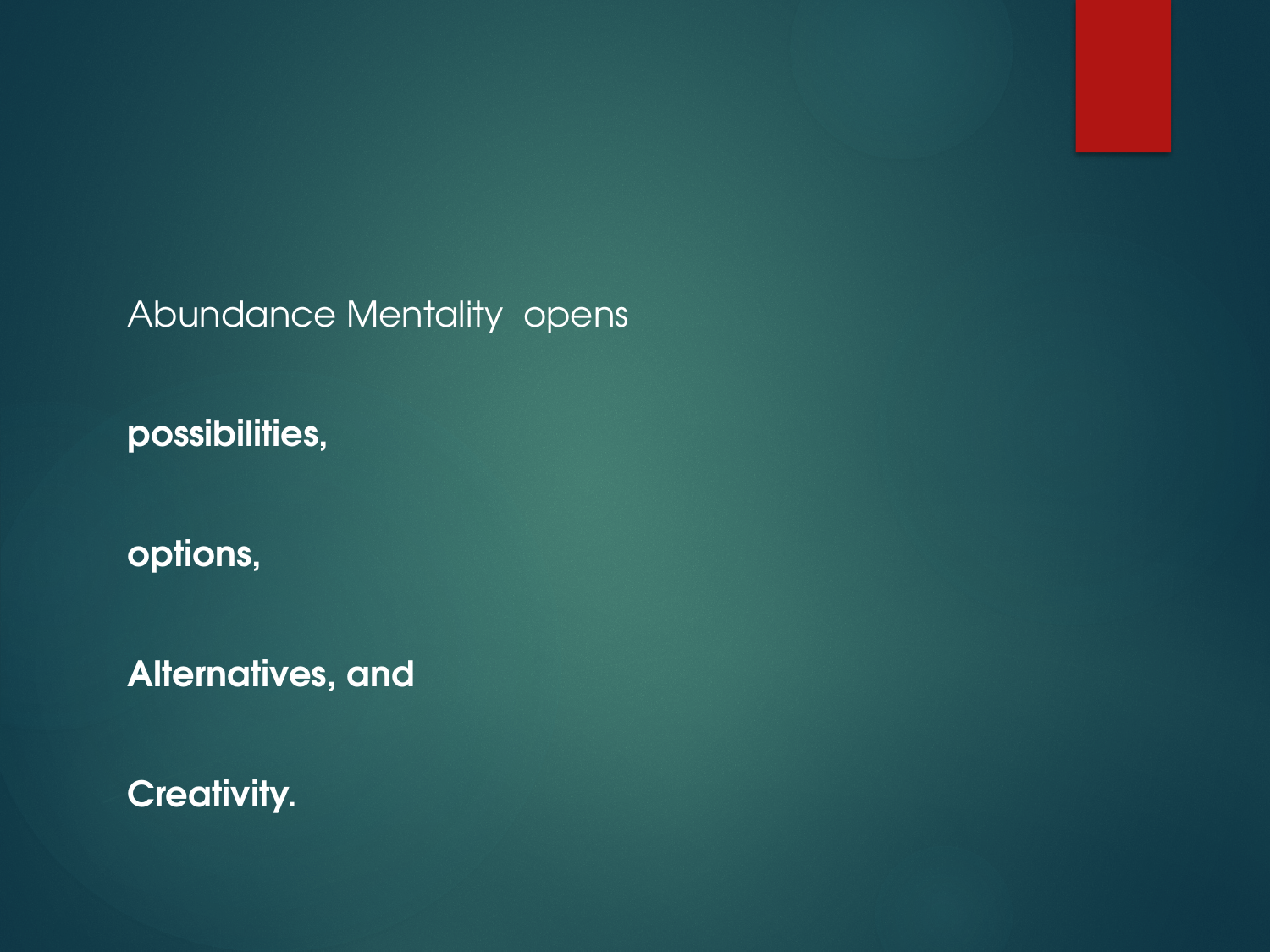

#
Abundance Mentality  opens

possibilities,

options,

Alternatives, and

Creativity.